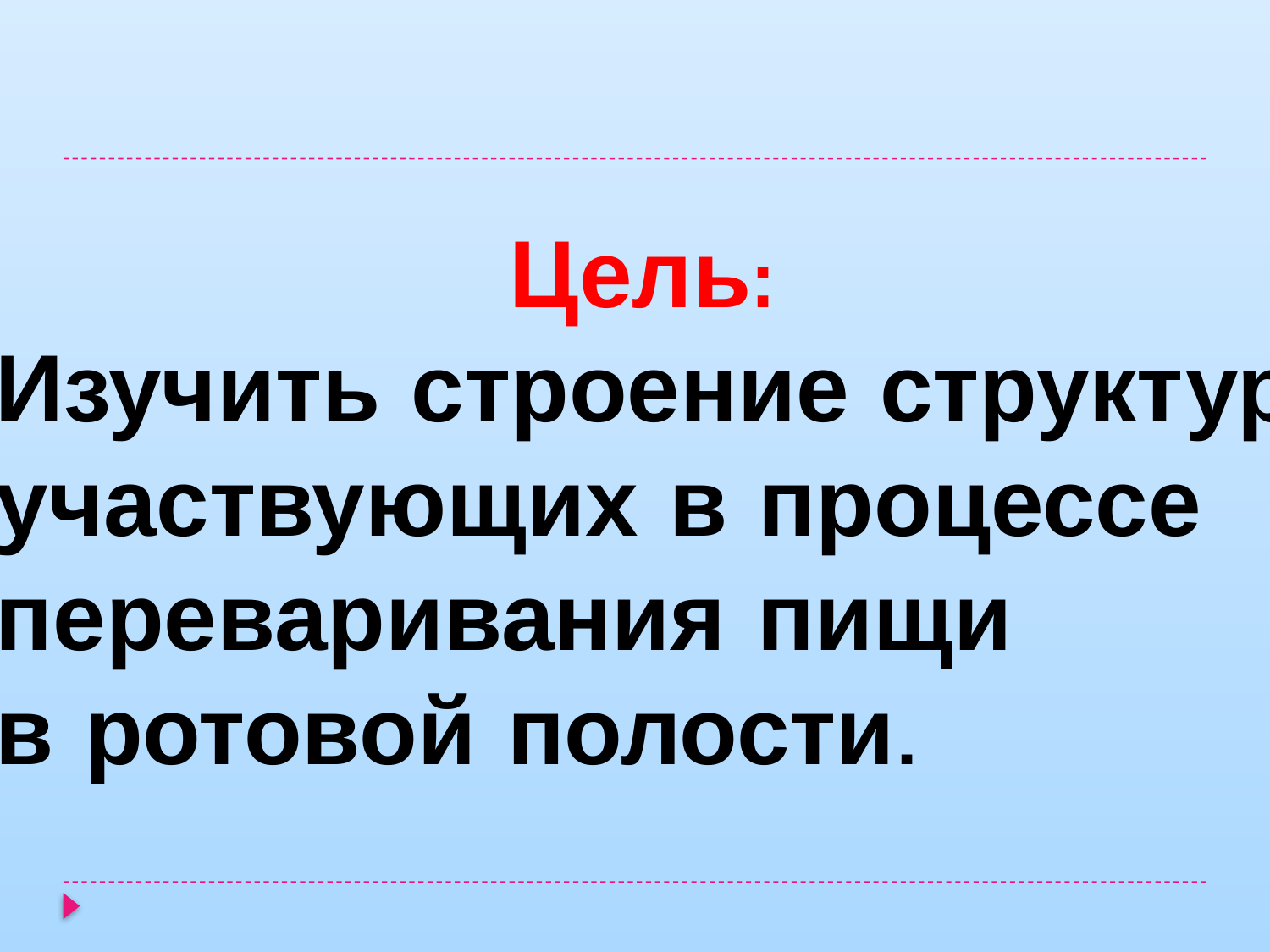

Цель:
Изучить строение структур,
участвующих в процессе
переваривания пищи
в ротовой полости.